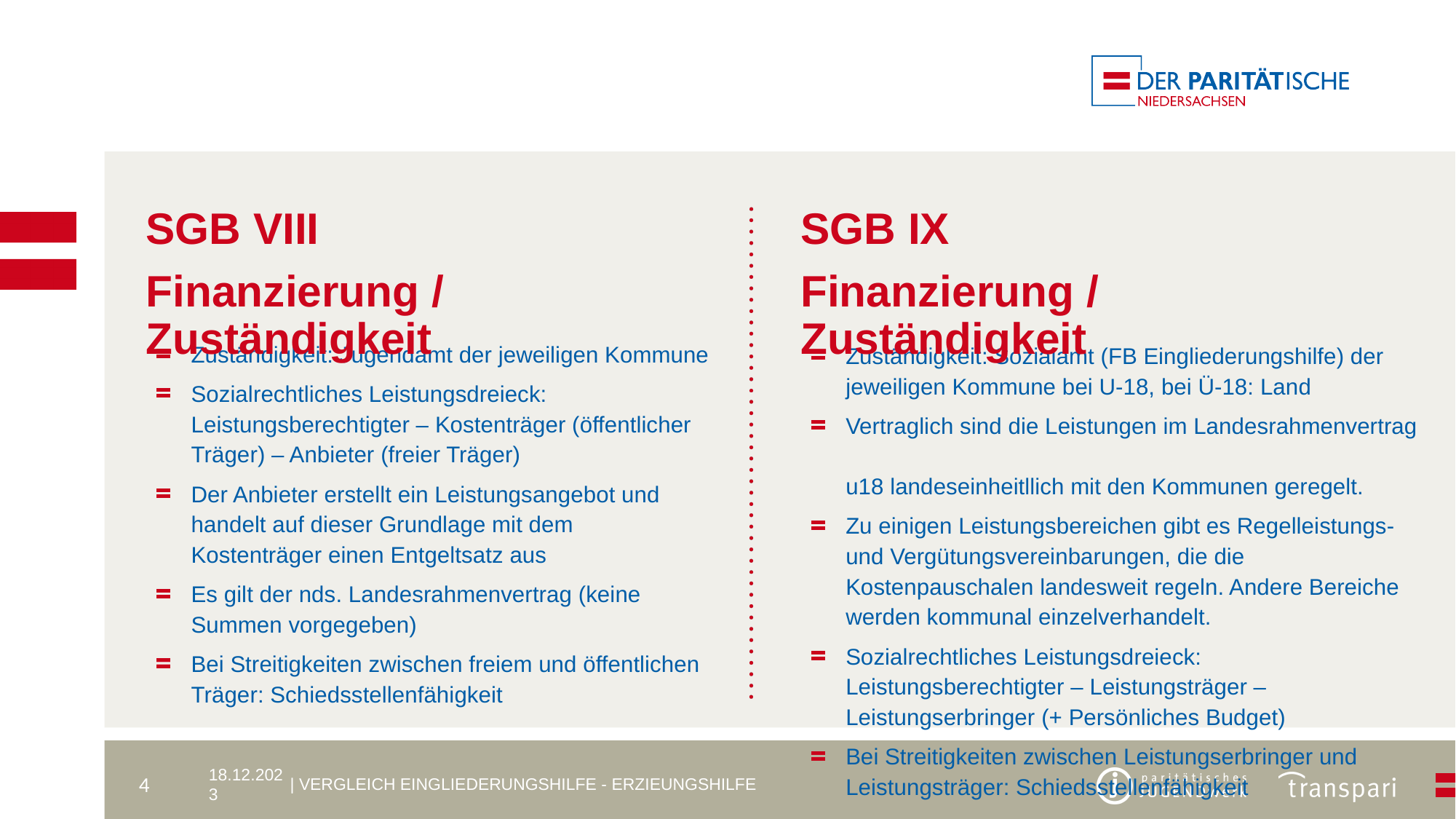

SGB VIII
Finanzierung / Zuständigkeit
SGB IX
Finanzierung / Zuständigkeit
Zuständigkeit: Jugendamt der jeweiligen Kommune
Sozialrechtliches Leistungsdreieck: Leistungsberechtigter – Kostenträger (öffentlicher Träger) – Anbieter (freier Träger)
Der Anbieter erstellt ein Leistungsangebot und handelt auf dieser Grundlage mit dem Kostenträger einen Entgeltsatz aus
Es gilt der nds. Landesrahmenvertrag (keine Summen vorgegeben)
Bei Streitigkeiten zwischen freiem und öffentlichen Träger: Schiedsstellenfähigkeit

Zuständigkeit: Sozialamt (FB Eingliederungshilfe) der jeweiligen Kommune bei U-18, bei Ü-18: Land
Vertraglich sind die Leistungen im Landesrahmenvertrag
u18 landeseinheitllich mit den Kommunen geregelt.
Zu einigen Leistungsbereichen gibt es Regelleistungs- und Vergütungsvereinbarungen, die die Kostenpauschalen landesweit regeln. Andere Bereiche werden kommunal einzelverhandelt.
Sozialrechtliches Leistungsdreieck: Leistungsberechtigter – Leistungsträger – Leistungserbringer (+ Persönliches Budget)
Bei Streitigkeiten zwischen Leistungserbringer und Leistungsträger: Schiedsstellenfähigkeit

18.12.2023
4
| vergleich eingliederungshilfe - erzieungshilfe